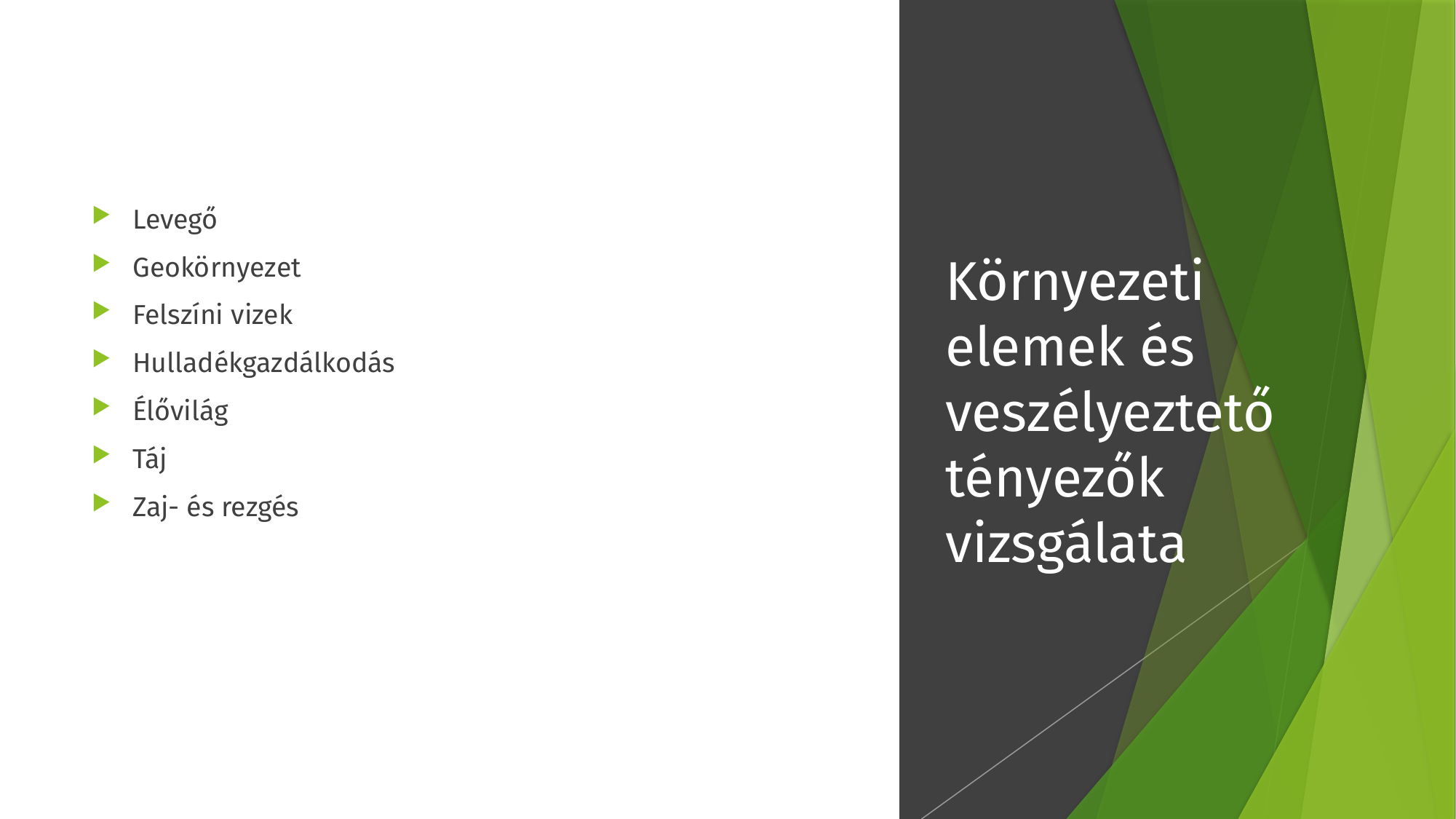

Levegő
Geokörnyezet
Felszíni vizek
Hulladékgazdálkodás
Élővilág
Táj
Zaj- és rezgés

# Környezeti elemek és veszélyeztető tényezők vizsgálata